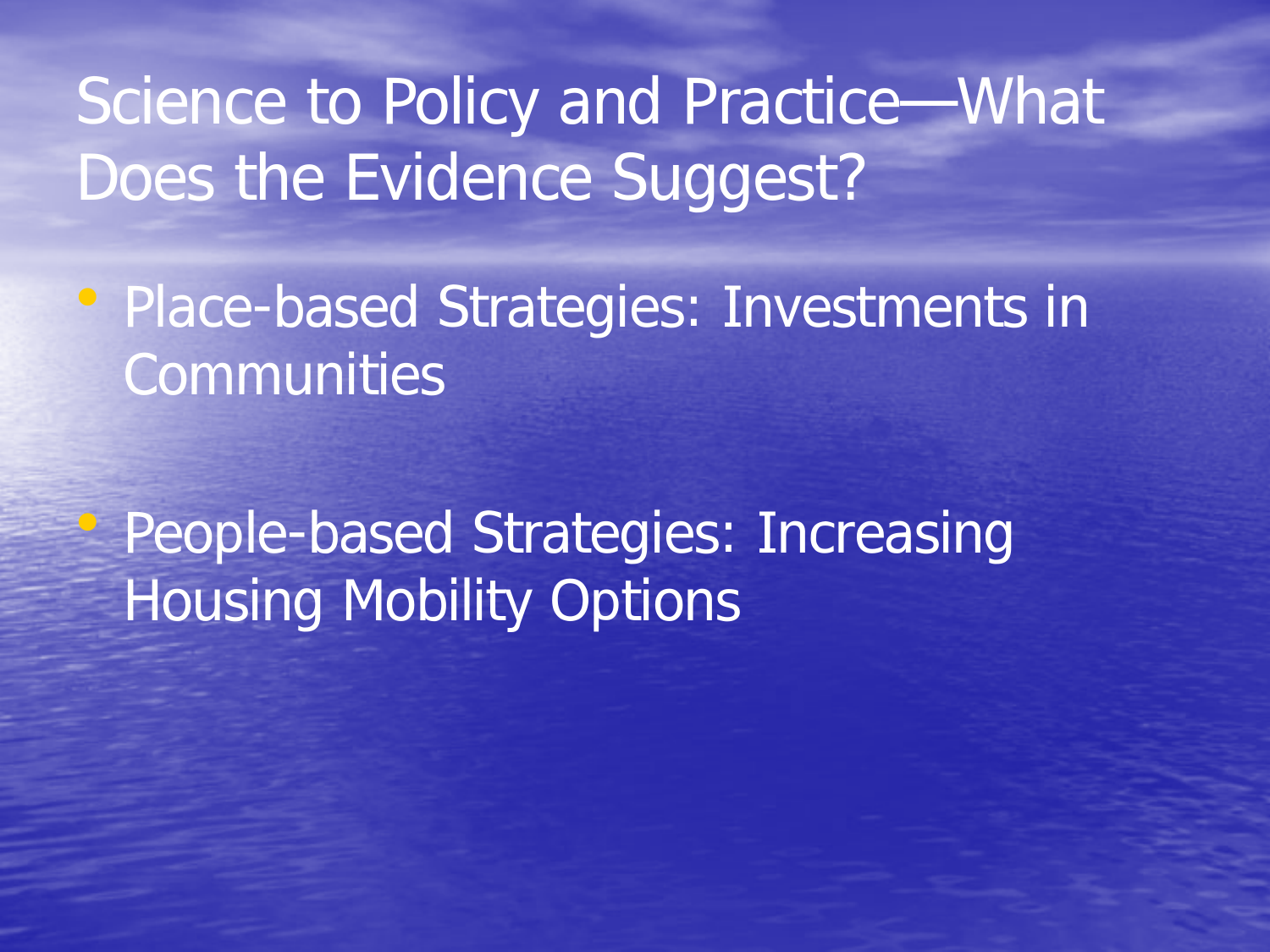

# Science to Policy and Practice—What Does the Evidence Suggest?
Place-based Strategies: Investments in Communities

People-based Strategies: Increasing Housing Mobility Options